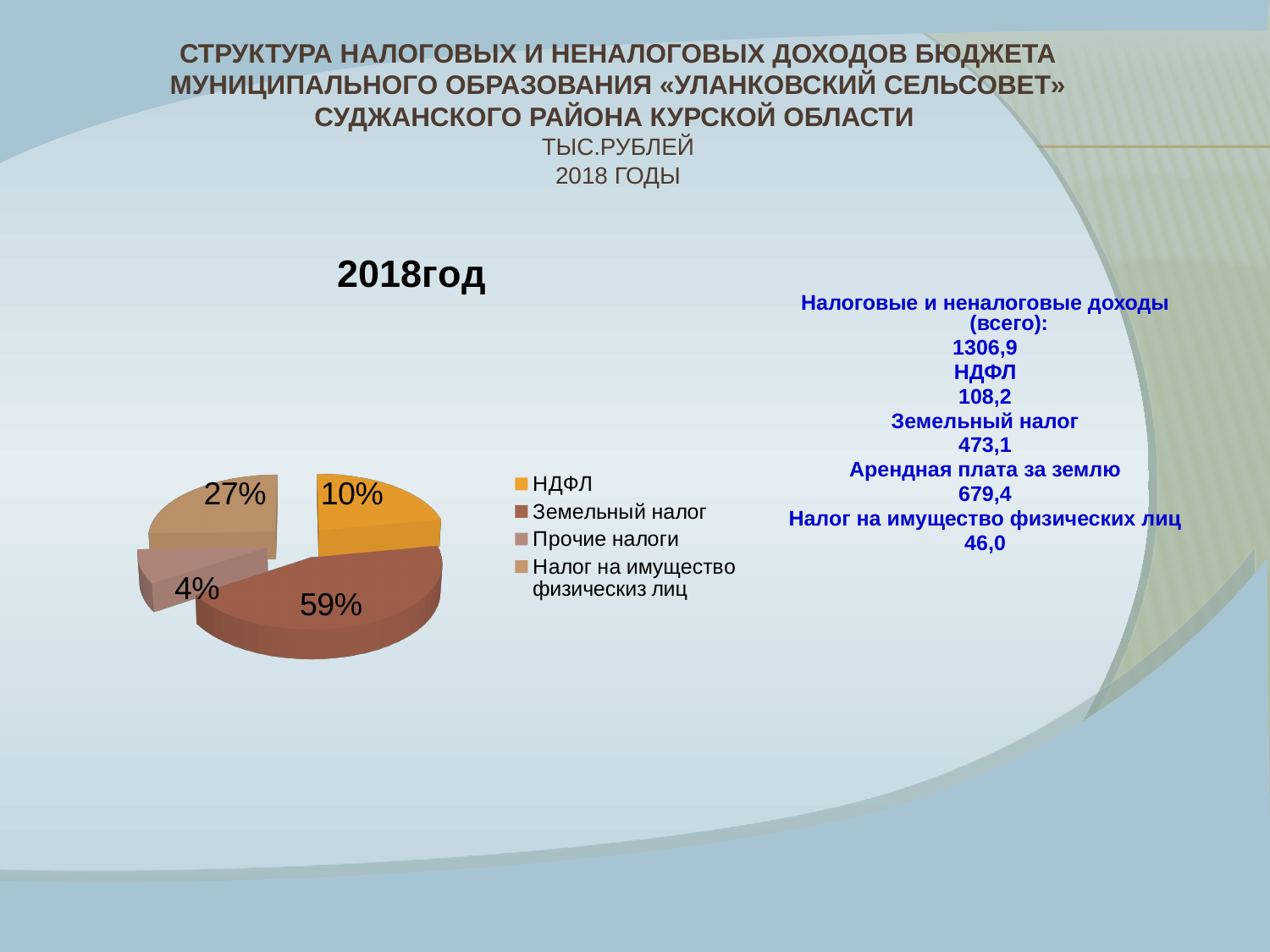

# Структура налоговых и неналоговых доходов бюджета муниципального образования «Уланковский сельсовет» Суджанского района Курской области тыс.рублей 2018 годы

[unsupported chart]

Налоговые и неналоговые доходы (всего):
1306,9
НДФЛ
108,2
Земельный налог
473,1
Арендная плата за землю
679,4
Налог на имущество физических лиц
46,0